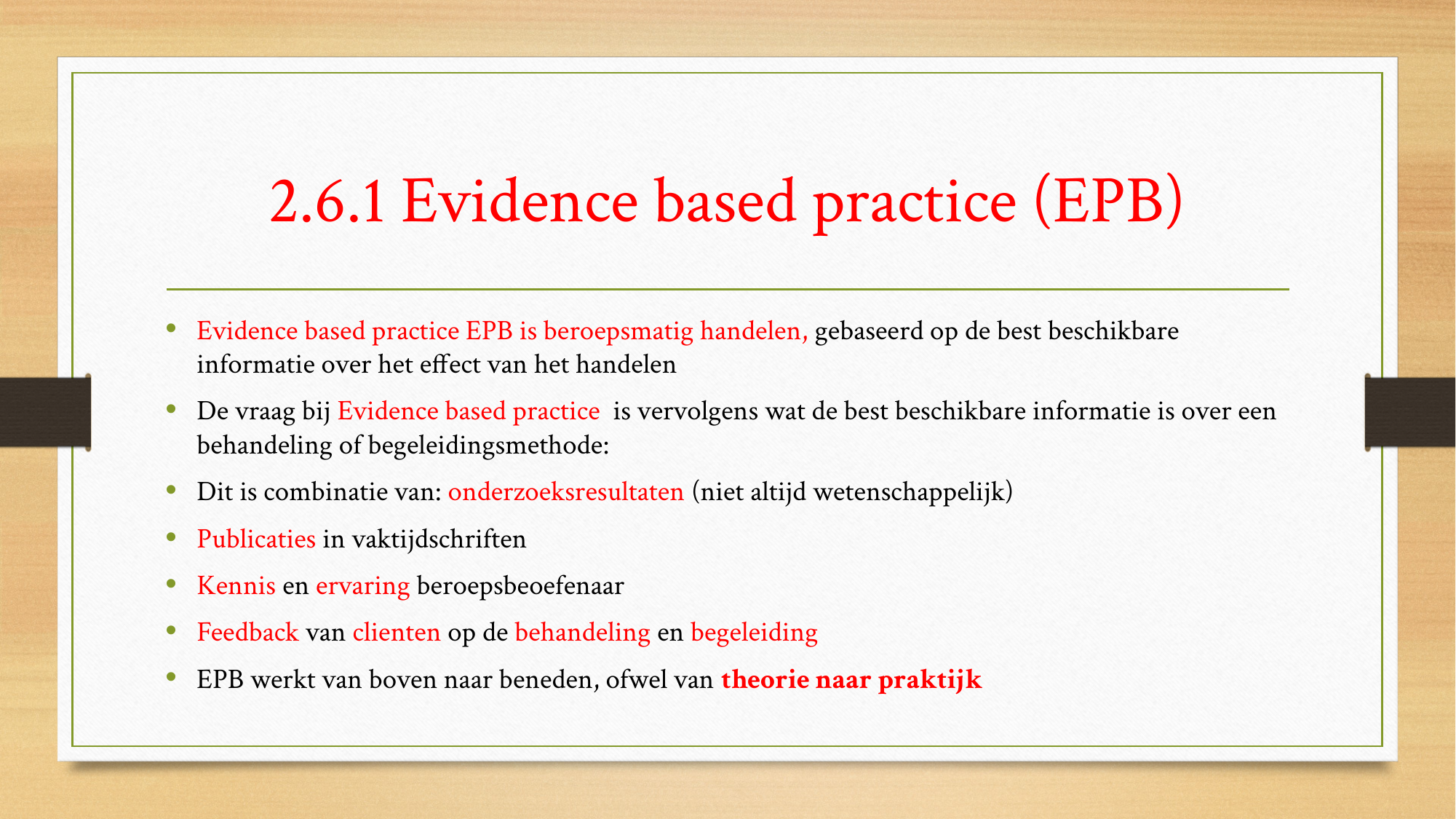

# 2.6.1 Evidence based practice (EPB)
Evidence based practice EPB is beroepsmatig handelen, gebaseerd op de best beschikbare informatie over het effect van het handelen
De vraag bij Evidence based practice  is vervolgens wat de best beschikbare informatie is over een behandeling of begeleidingsmethode:
Dit is combinatie van: onderzoeksresultaten (niet altijd wetenschappelijk)
Publicaties in vaktijdschriften
Kennis en ervaring beroepsbeoefenaar
Feedback van clienten op de behandeling en begeleiding
EPB werkt van boven naar beneden, ofwel van theorie naar praktijk